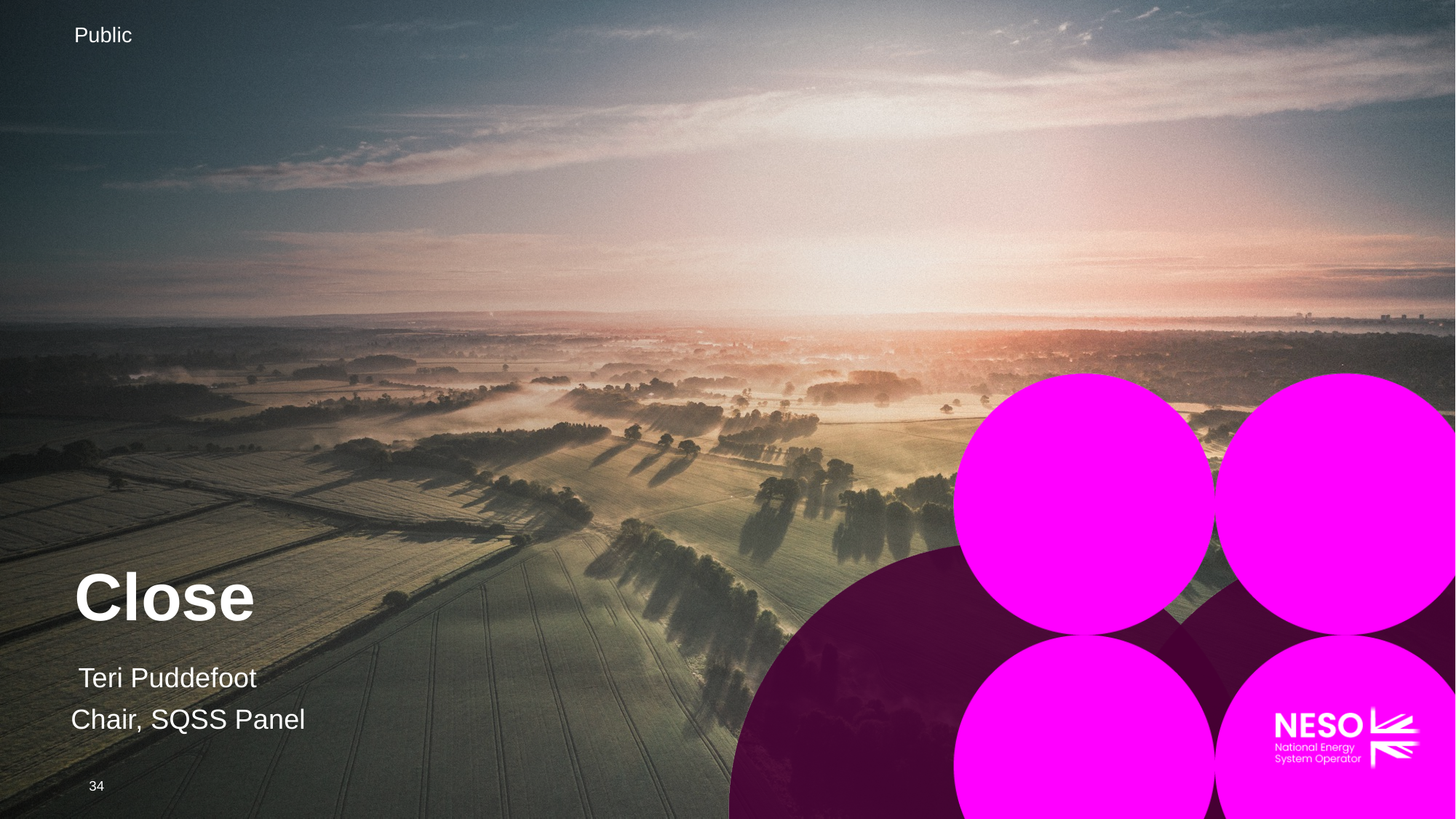

# Close

       Teri Puddefoot
      Chair, SQSS Panel